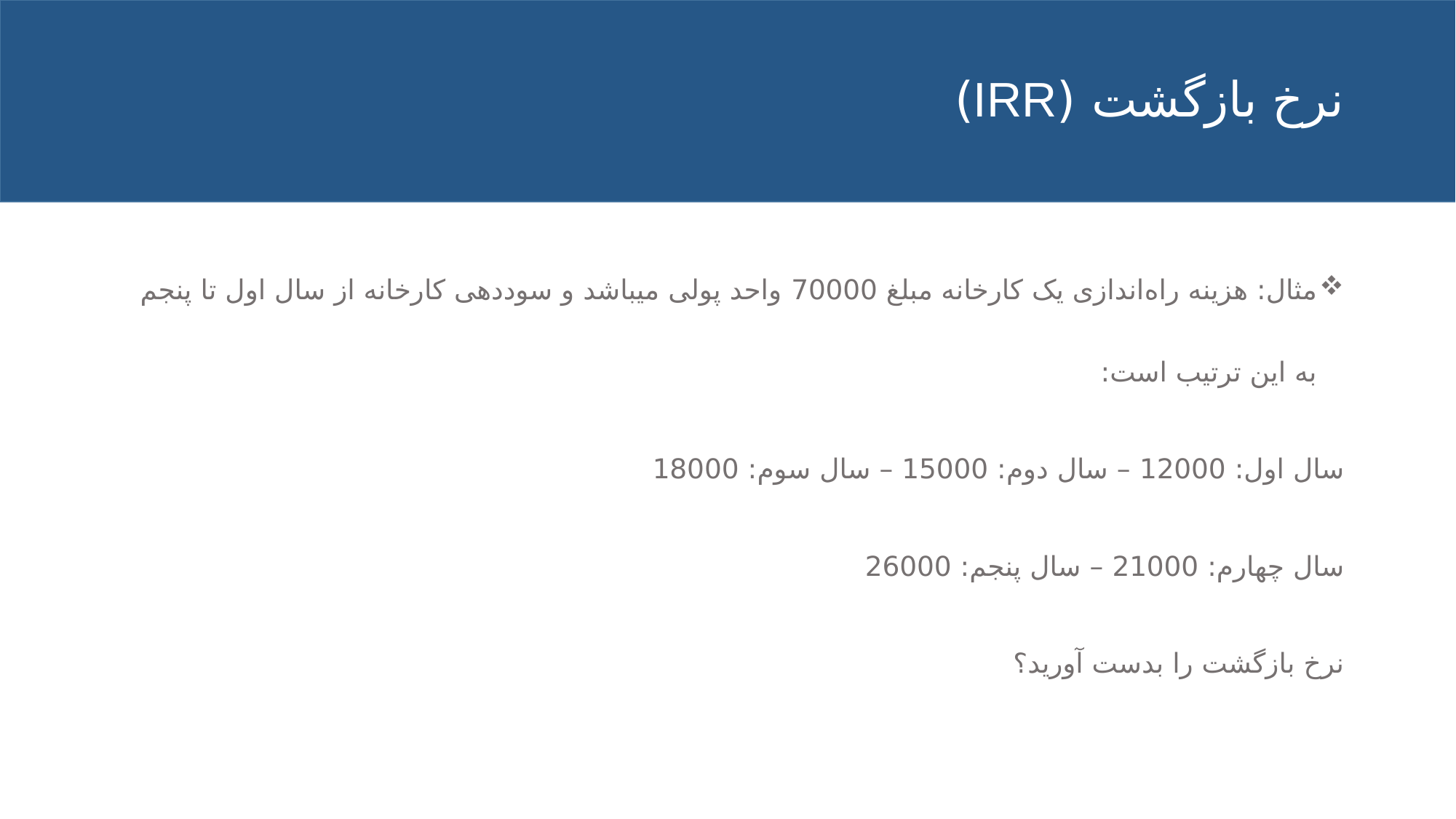

# نرخ بازگشت (IRR)
مثال: هزینه راه‌اندازی یک کارخانه مبلغ 70000 واحد پولی میباشد و سوددهی کارخانه از سال اول تا پنجم به این ترتیب است:
سال اول: 12000 – سال دوم: 15000 – سال سوم: 18000
سال چهارم: 21000 – سال پنجم: 26000
نرخ بازگشت را بدست آورید؟